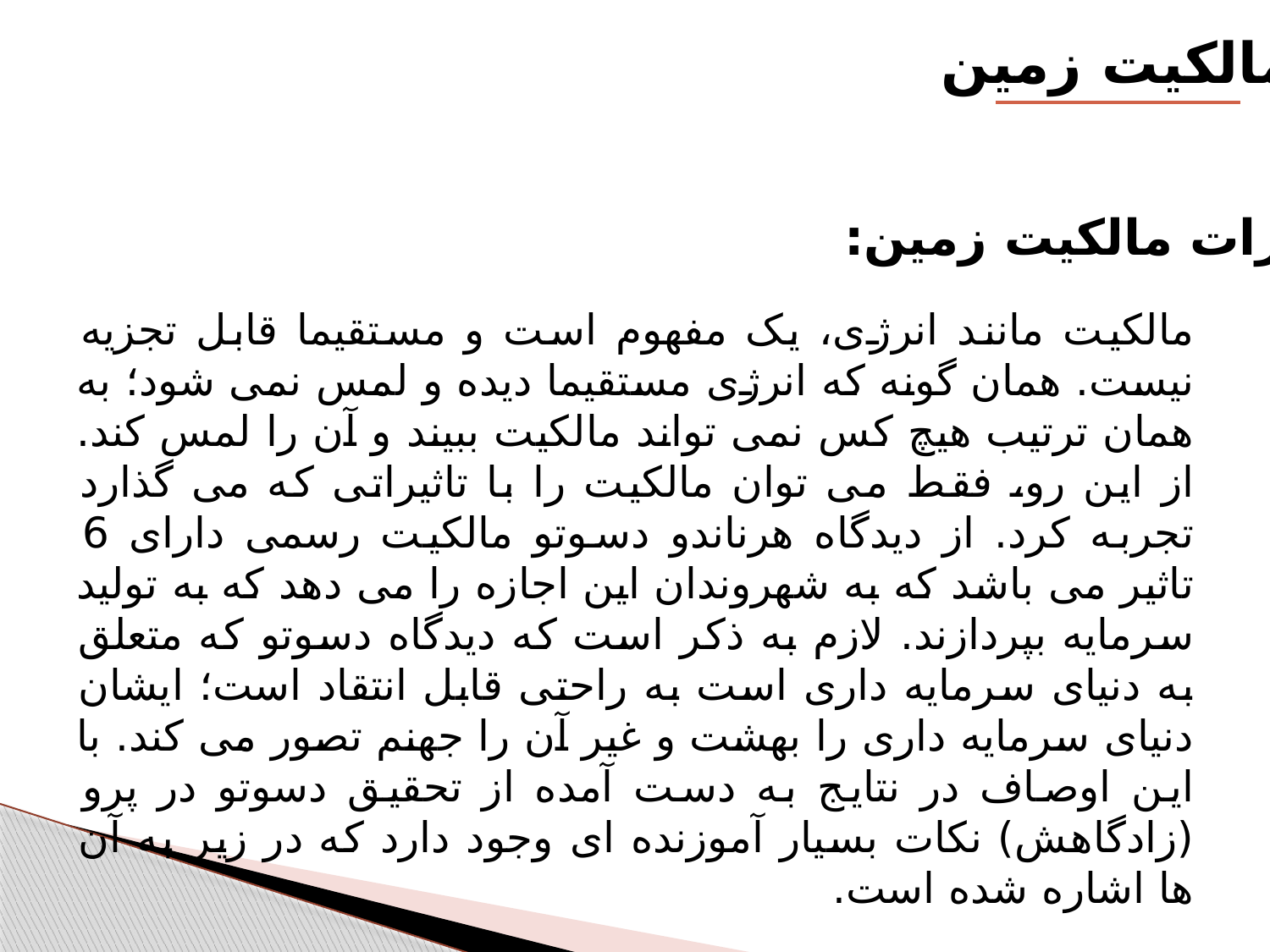

مالکیت زمین
اثرات مالکیت زمین:
	مالکیت مانند انرژی، یک مفهوم است و مستقیما قابل تجزیه نیست. همان گونه که انرژی مستقیما دیده و لمس نمی شود؛ به همان ترتیب هیچ کس نمی تواند مالکیت ببیند و آن را لمس کند. از این رو، فقط می توان مالکیت را با تاثیراتی که می گذارد تجربه کرد. از دیدگاه هرناندو دسوتو مالکیت رسمی دارای 6 تاثیر می باشد که به شهروندان این اجازه را می دهد که به تولید سرمایه بپردازند. لازم به ذکر است که دیدگاه دسوتو که متعلق به دنیای سرمایه داری است به راحتی قابل انتقاد است؛ ایشان دنیای سرمایه داری را بهشت و غیر آن را جهنم تصور می کند. با این اوصاف در نتایج به دست آمده از تحقیق دسوتو در پرو (زادگاهش) نکات بسیار آموزنده ای وجود دارد که در زیر به آن ها اشاره شده است.